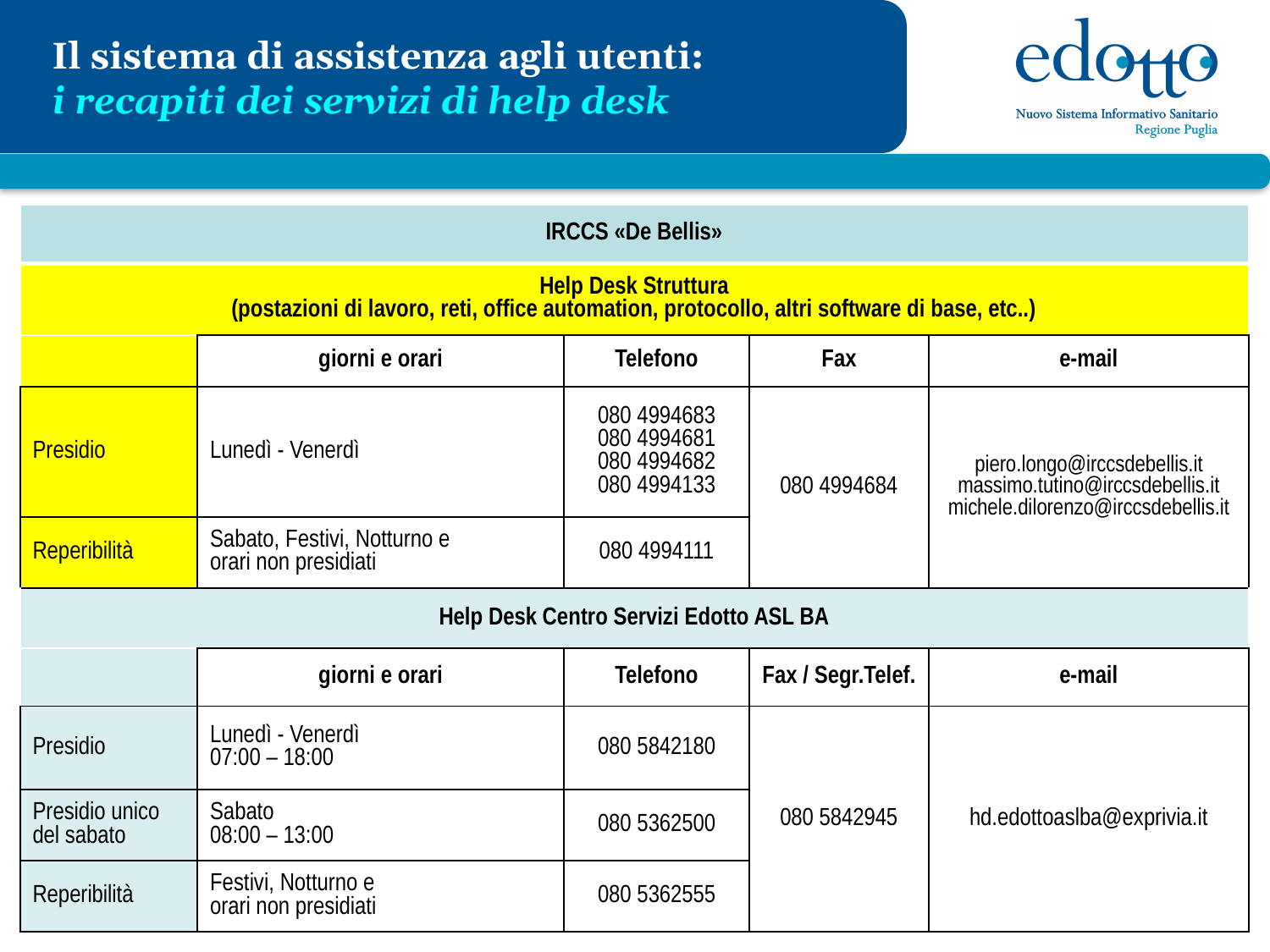

# Il sistema di assistenza agli utenti: i recapiti dei servizi di help desk
| IRCCS «De Bellis» |  |  |  |  |
| --- | --- | --- | --- | --- |
| Help Desk Struttura (postazioni di lavoro, reti, office automation, protocollo, altri software di base, etc..) |  |  |  |  |
|  | giorni e orari | Telefono | Fax | e-mail |
| Presidio | Lunedì - Venerdì | 080 4994683 080 4994681 080 4994682 080 4994133 | 080 4994684 | piero.longo@irccsdebellis.it massimo.tutino@irccsdebellis.it michele.dilorenzo@irccsdebellis.it |
| Reperibilità | Sabato, Festivi, Notturno e orari non presidiati | 080 4994111 |  |  |
| Help Desk Centro Servizi Edotto ASL BA |  |  |  |  |
|  | giorni e orari | Telefono | Fax / Segr.Telef. | e-mail |
| Presidio | Lunedì - Venerdì 07:00 – 18:00 | 080 5842180 | 080 5842945 | hd.edottoaslba@exprivia.it |
| Presidio unico del sabato | Sabato 08:00 – 13:00 | 080 5362500 |  |  |
| Reperibilità | Festivi, Notturno e orari non presidiati | 080 5362555 |  |  |